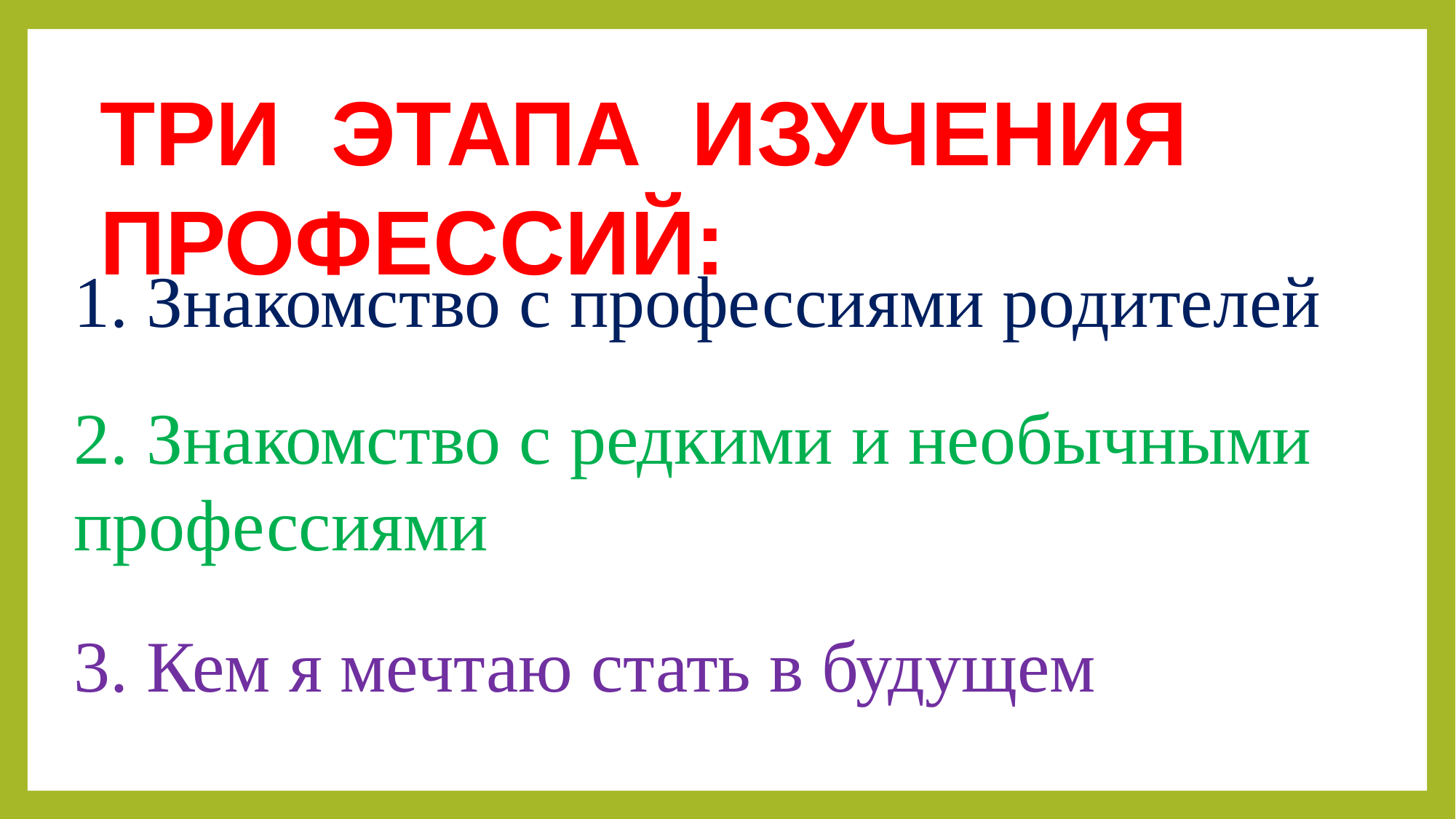

ТРИ  ЭТАПА  ИЗУЧЕНИЯ  ПРОФЕССИЙ:
1. Знакомство с профессиями родителей
2. Знакомство с редкими и необычными профессиями
3. Кем я мечтаю стать в будущем